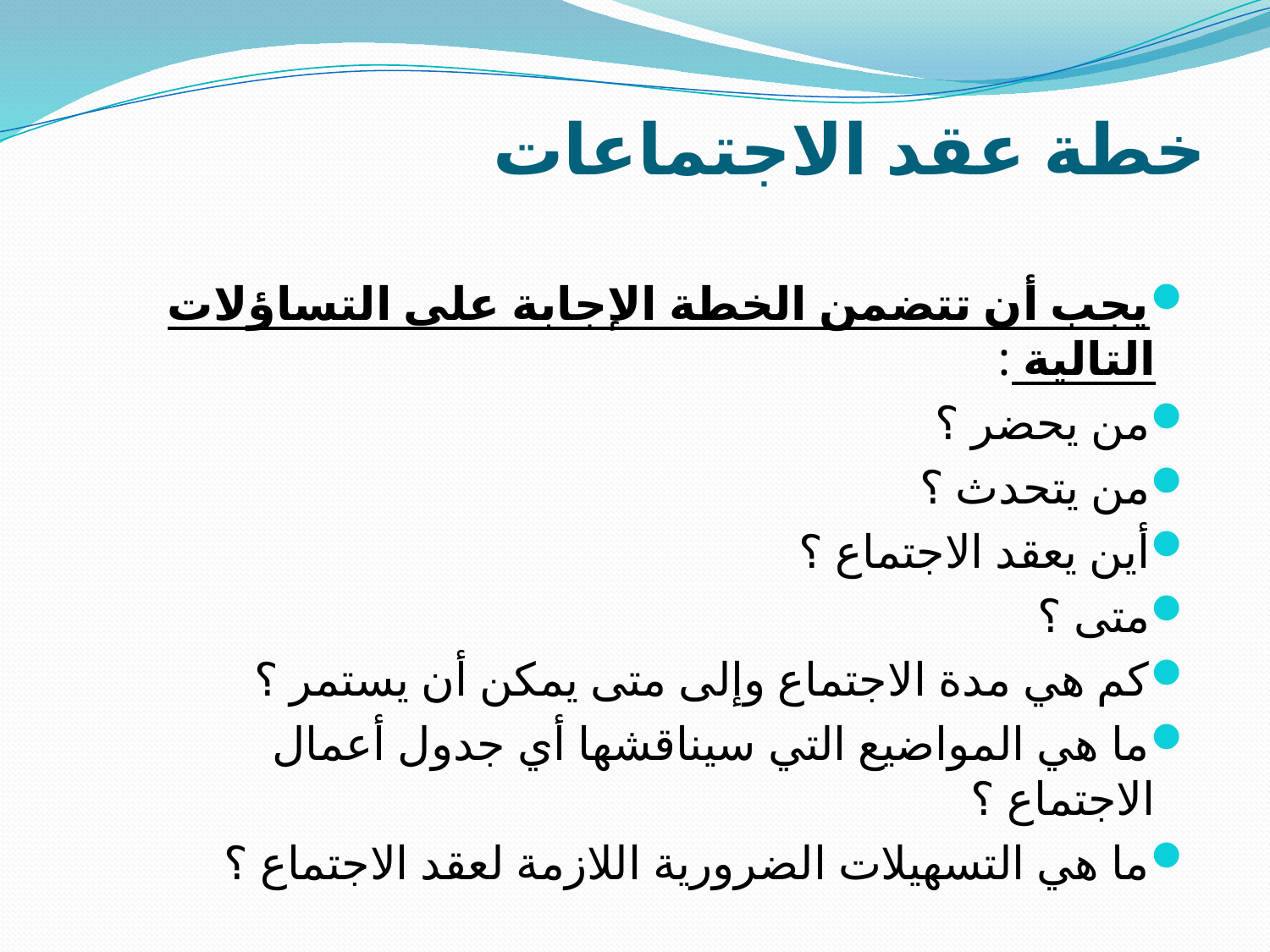

# خطة عقد الاجتماعات
يجب أن تتضمن الخطة الإجابة على التساؤلات التالية :
من يحضر ؟
من يتحدث ؟
أين يعقد الاجتماع ؟
متى ؟
كم هي مدة الاجتماع وإلى متى يمكن أن يستمر ؟
ما هي المواضيع التي سيناقشها أي جدول أعمال الاجتماع ؟
ما هي التسهيلات الضرورية اللازمة لعقد الاجتماع ؟